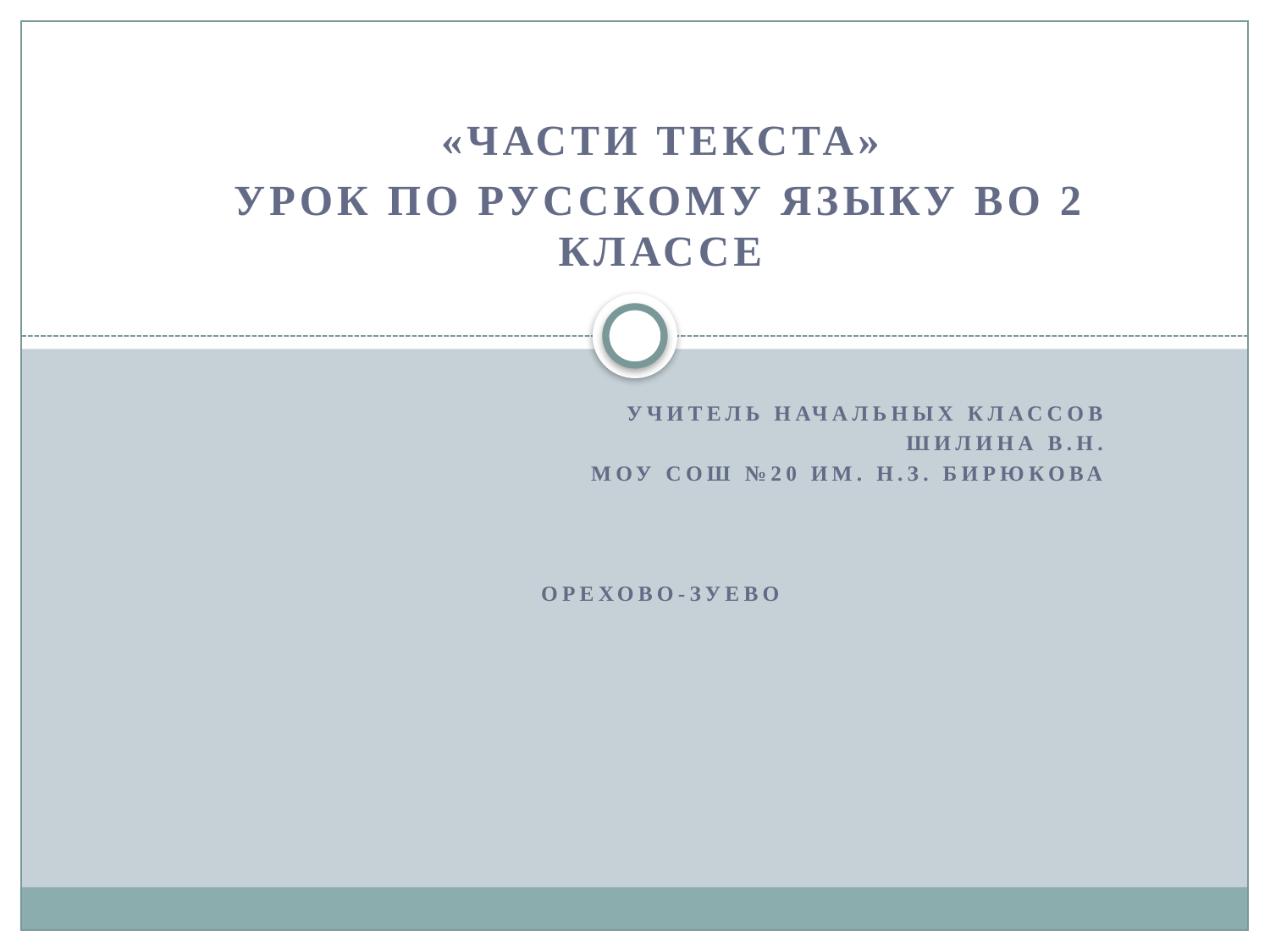

«Части текста»
Урок по русскому языку во 2 классе

 учитель начальных классов
Шилина В.Н.
МОУ СОШ №20 им. Н.З. Бирюкова

Орехово-Зуево